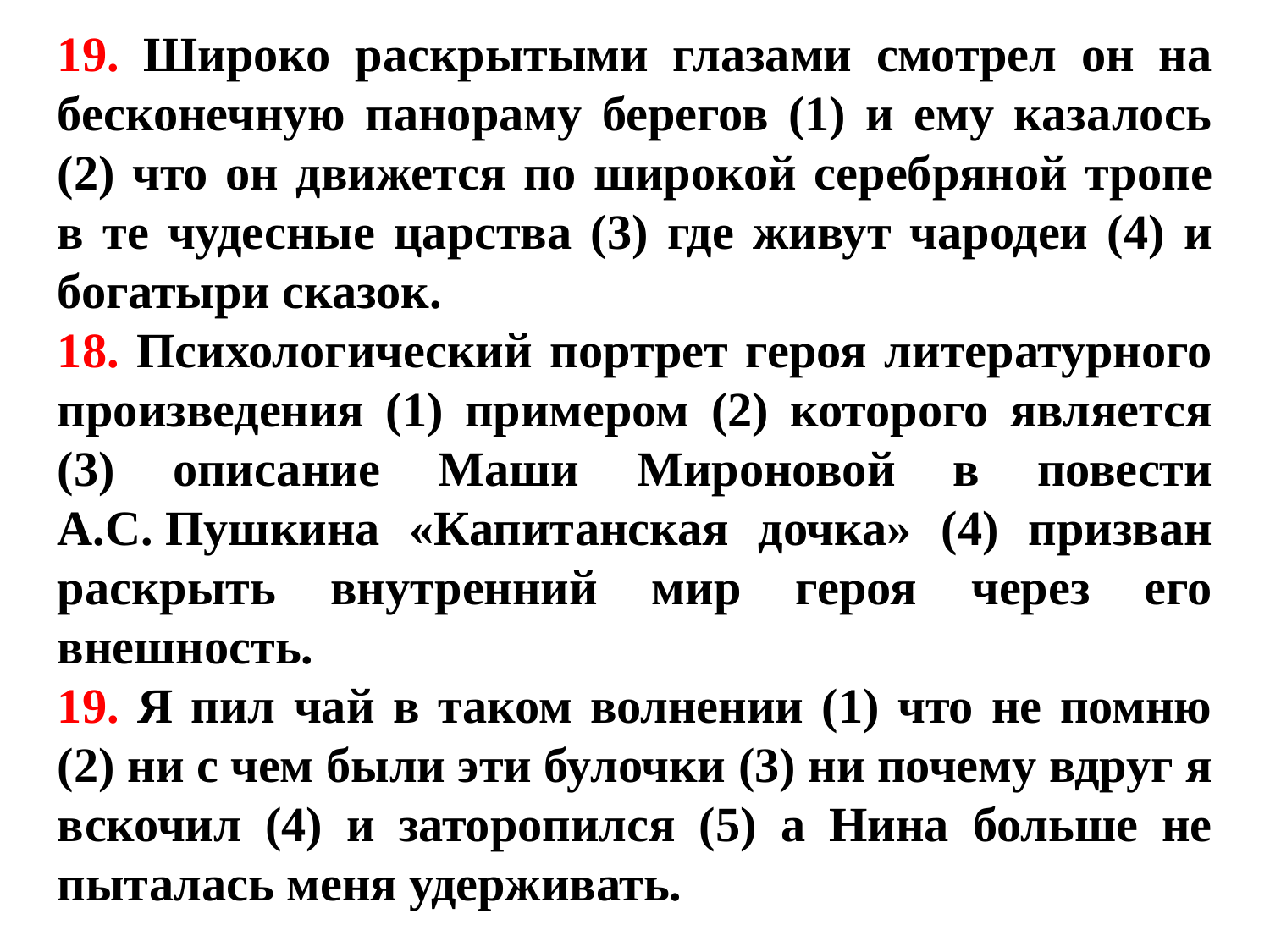

19. Широко раскрытыми глазами смотрел он на бесконечную панораму берегов (1) и ему казалось (2) что он движется по широкой серебряной тропе в те чудесные царства (3) где живут чародеи (4) и богатыри сказок.
18. Психологический портрет героя литературного произведения (1) примером (2) которого является (3) описание Маши Мироновой в повести А.С. Пушкина «Капитанская дочка» (4) призван раскрыть внутренний мир героя через его внешность.
19. Я пил чай в таком волнении (1) что не помню (2) ни с чем были эти булочки (3) ни почему вдруг я вскочил (4) и заторопился (5) а Нина больше не пыталась меня удерживать.